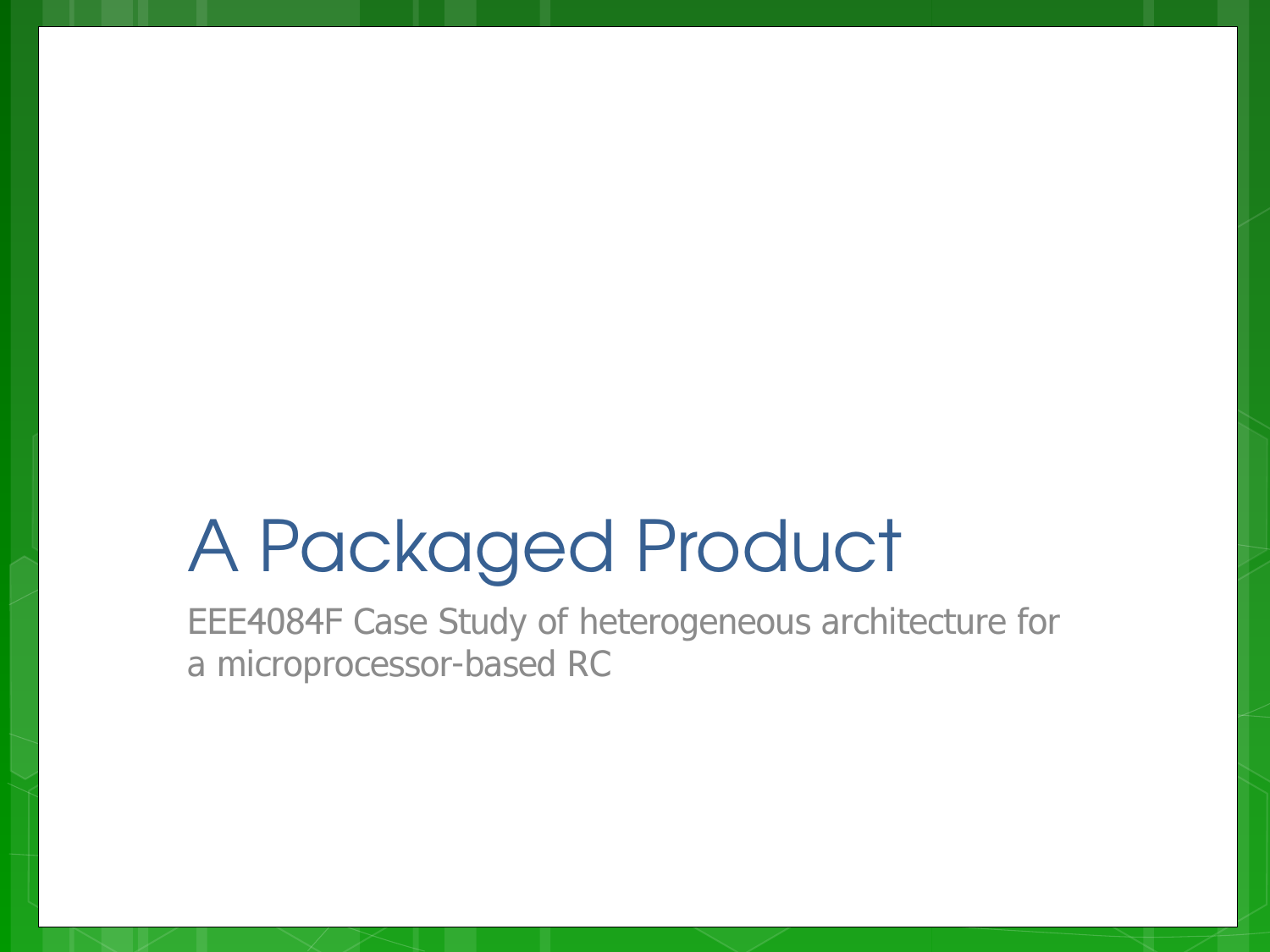

# A Packaged Product
EEE4084F Case Study of heterogeneous architecture for a microprocessor-based RC